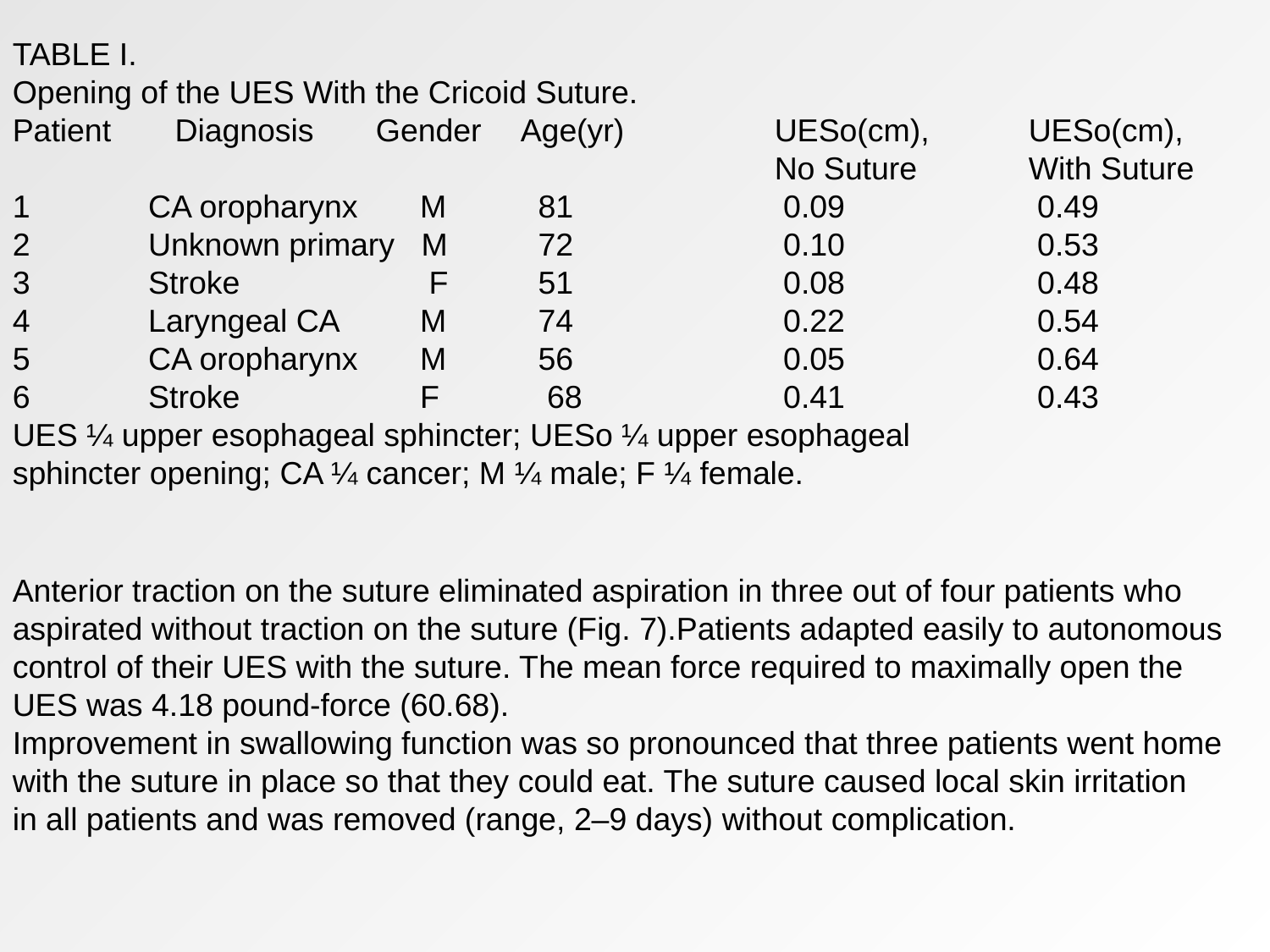

TABLE I.
Opening of the UES With the Cricoid Suture.
Patient 	    Diagnosis       Gender	Age(yr)		UESo(cm), 	UESo(cm),
						No Suture 	With Suture
1	 CA oropharynx	   M 	  81		 0.09		 0.49
2	 Unknown primary   M	  72		 0.10 		 0.53
3	 Stroke		    F	  51 		 0.08  		 0.48
4	 Laryngeal CA	   M 	  74 		 0.22 		 0.54
5	 CA oropharynx 	   M  	  56		 0.05		 0.64
6	 Stroke 		   F 	   68		 0.41		 0.43
UES ¼ upper esophageal sphincter; UESo ¼ upper esophageal
sphincter opening; CA ¼ cancer; M ¼ male; F ¼ female.
Anterior traction on the suture eliminated aspiration in three out of four patients who aspirated without traction on the suture (Fig. 7).Patients adapted easily to autonomous control of their UES with the suture. The mean force required to maximally open the UES was 4.18 pound-force (60.68).
Improvement in swallowing function was so pronounced that three patients went home with the suture in place so that they could eat. The suture caused local skin irritation
in all patients and was removed (range, 2–9 days) without complication.